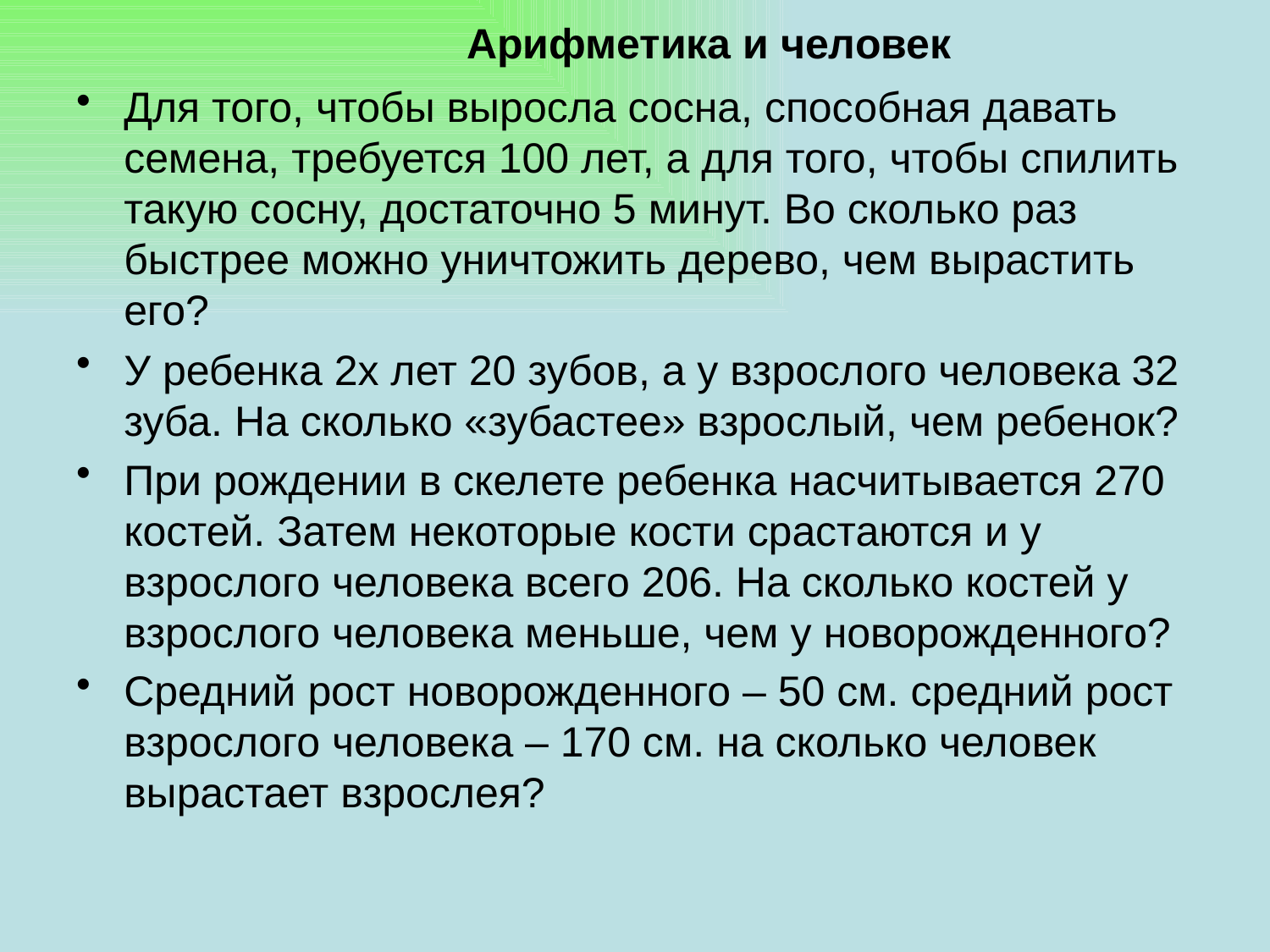

# Арифметика и человек
Для того, чтобы выросла сосна, способная давать семена, требуется 100 лет, а для того, чтобы спилить такую сосну, достаточно 5 минут. Во сколько раз быстрее можно уничтожить дерево, чем вырастить его?
У ребенка 2х лет 20 зубов, а у взрослого человека 32 зуба. На сколько «зубастее» взрослый, чем ребенок?
При рождении в скелете ребенка насчитывается 270 костей. Затем некоторые кости срастаются и у взрослого человека всего 206. На сколько костей у взрослого человека меньше, чем у новорожденного?
Средний рост новорожденного – 50 см. средний рост взрослого человека – 170 см. на сколько человек  вырастает взрослея?